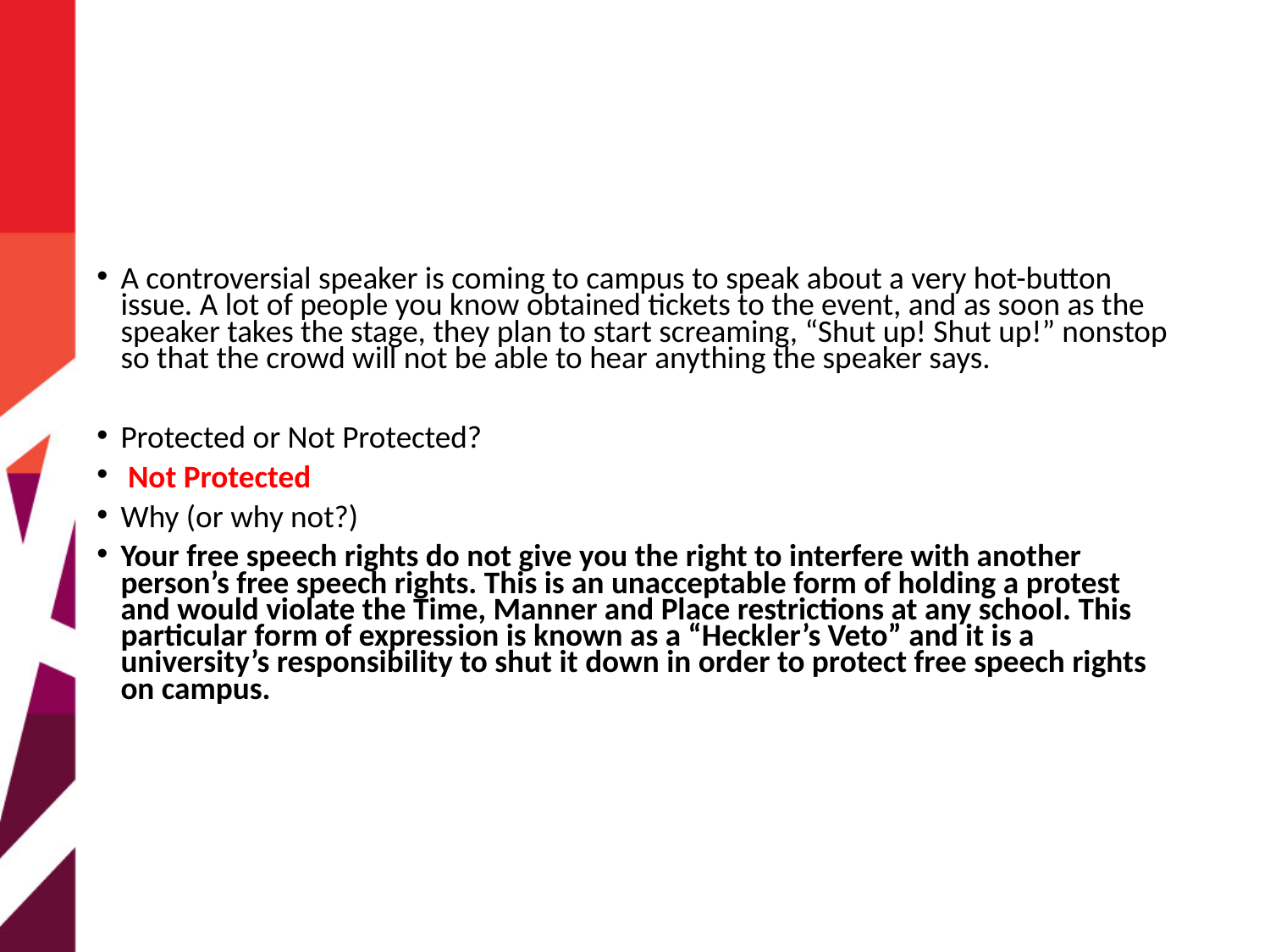

A controversial speaker is coming to campus to speak about a very hot-button issue. A lot of people you know obtained tickets to the event, and as soon as the speaker takes the stage, they plan to start screaming, “Shut up! Shut up!” nonstop so that the crowd will not be able to hear anything the speaker says.

Protected or Not Protected?
 Not Protected
Why (or why not?)
Your free speech rights do not give you the right to interfere with another person’s free speech rights. This is an unacceptable form of holding a protest and would violate the Time, Manner and Place restrictions at any school. This particular form of expression is known as a “Heckler’s Veto” and it is a university’s responsibility to shut it down in order to protect free speech rights on campus.